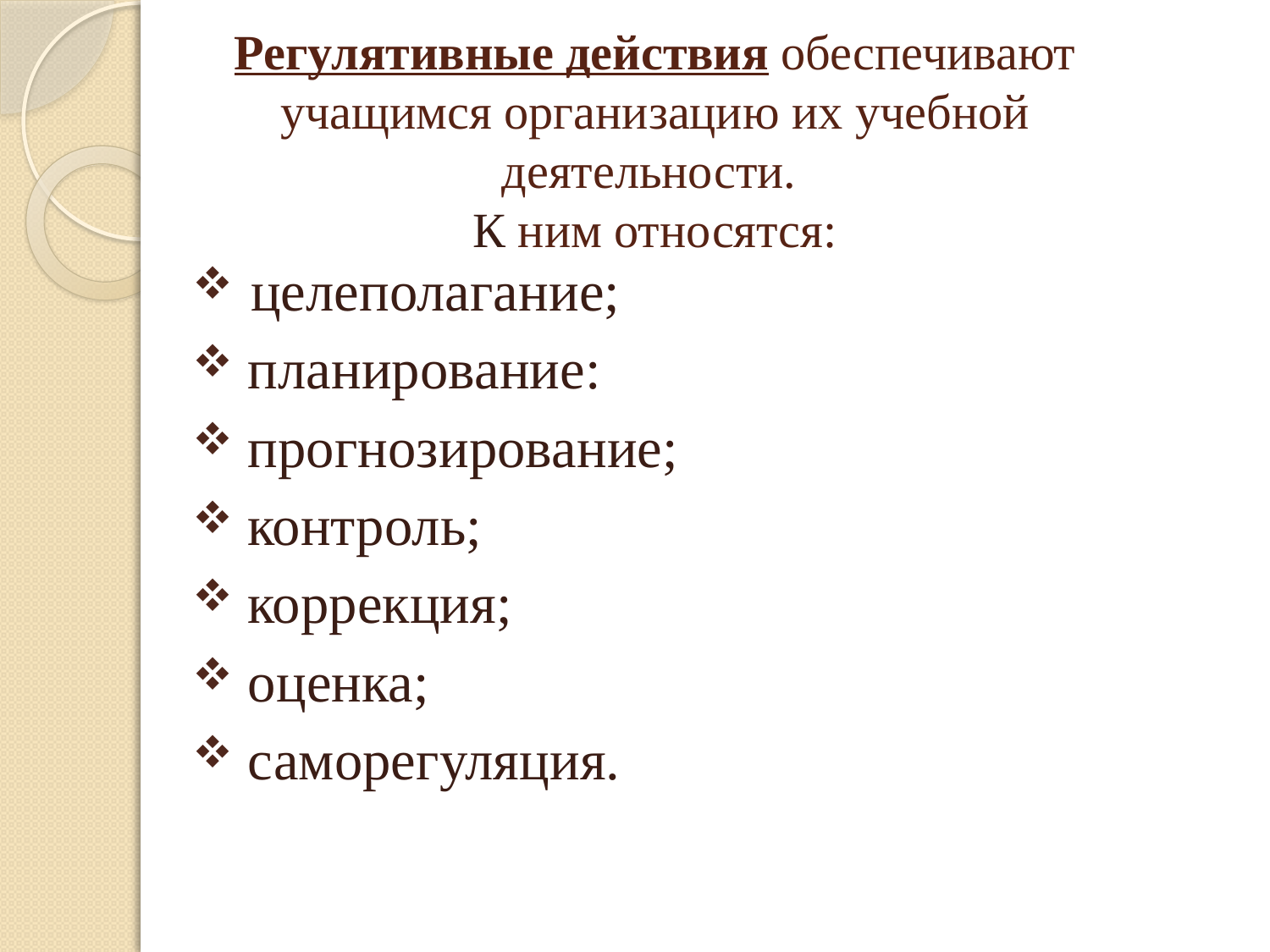

# Регулятивные действия обеспечивают учащимся организацию их учебной деятельности. К ним относятся:
 целеполагание;
 планирование:
 прогнозирование;
 контроль;
 коррекция;
 оценка;
 саморегуляция.